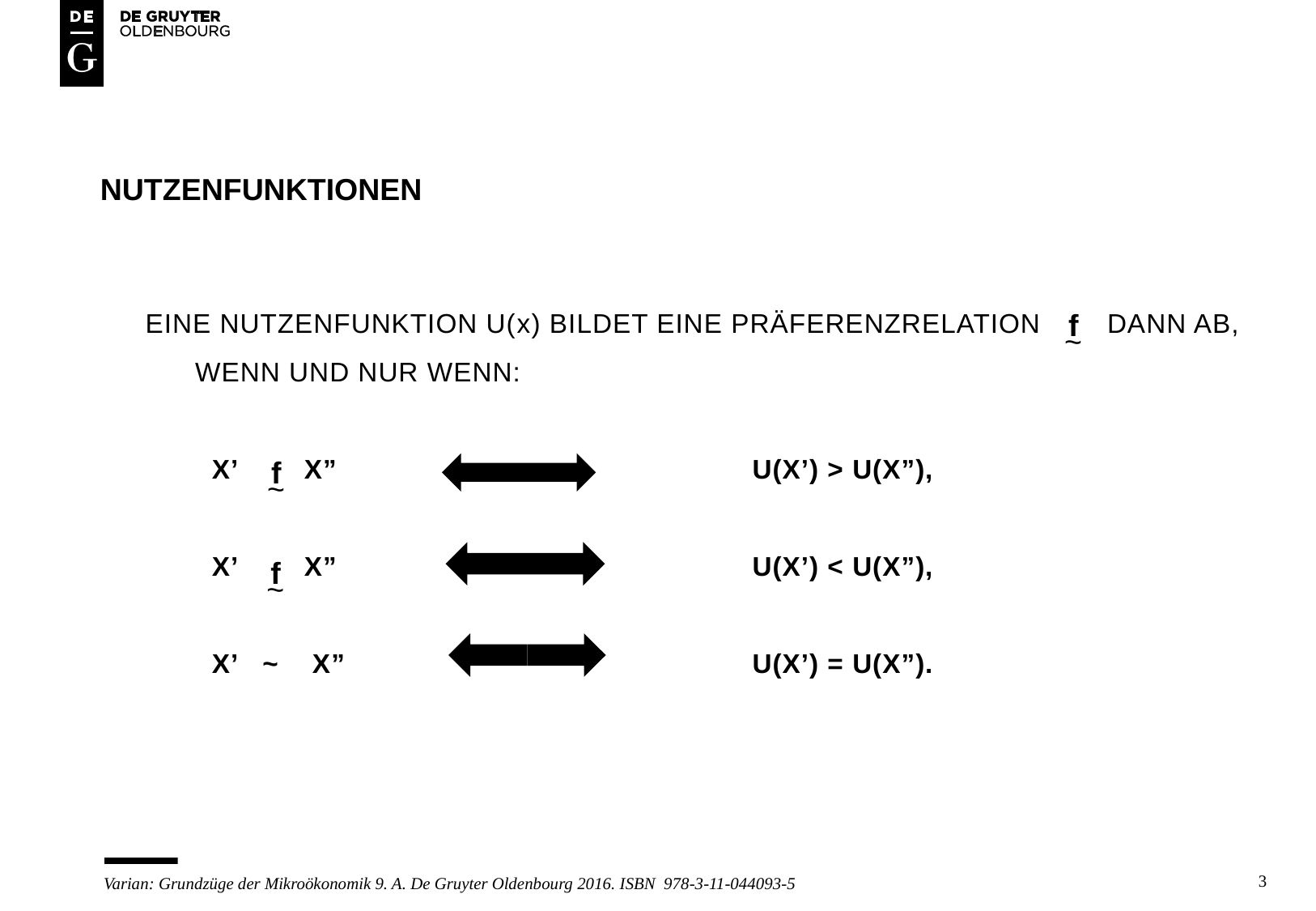

# Nutzenfunktionen

Eine Nutzenfunktion U(x) bildet eine Präferenzrelation        dann ab,         Wenn und nur wenn:
        x’        x”                			U(x’) > U(x”),
        x’        x”                			U(x’) < U(x”),
        x’   ~    x”                			U(x’) = U(x”).
f
~
f
~

f
~

3
Varian: Grundzüge der Mikroökonomik 9. A. De Gruyter Oldenbourg 2016. ISBN  978-3-11-044093-5